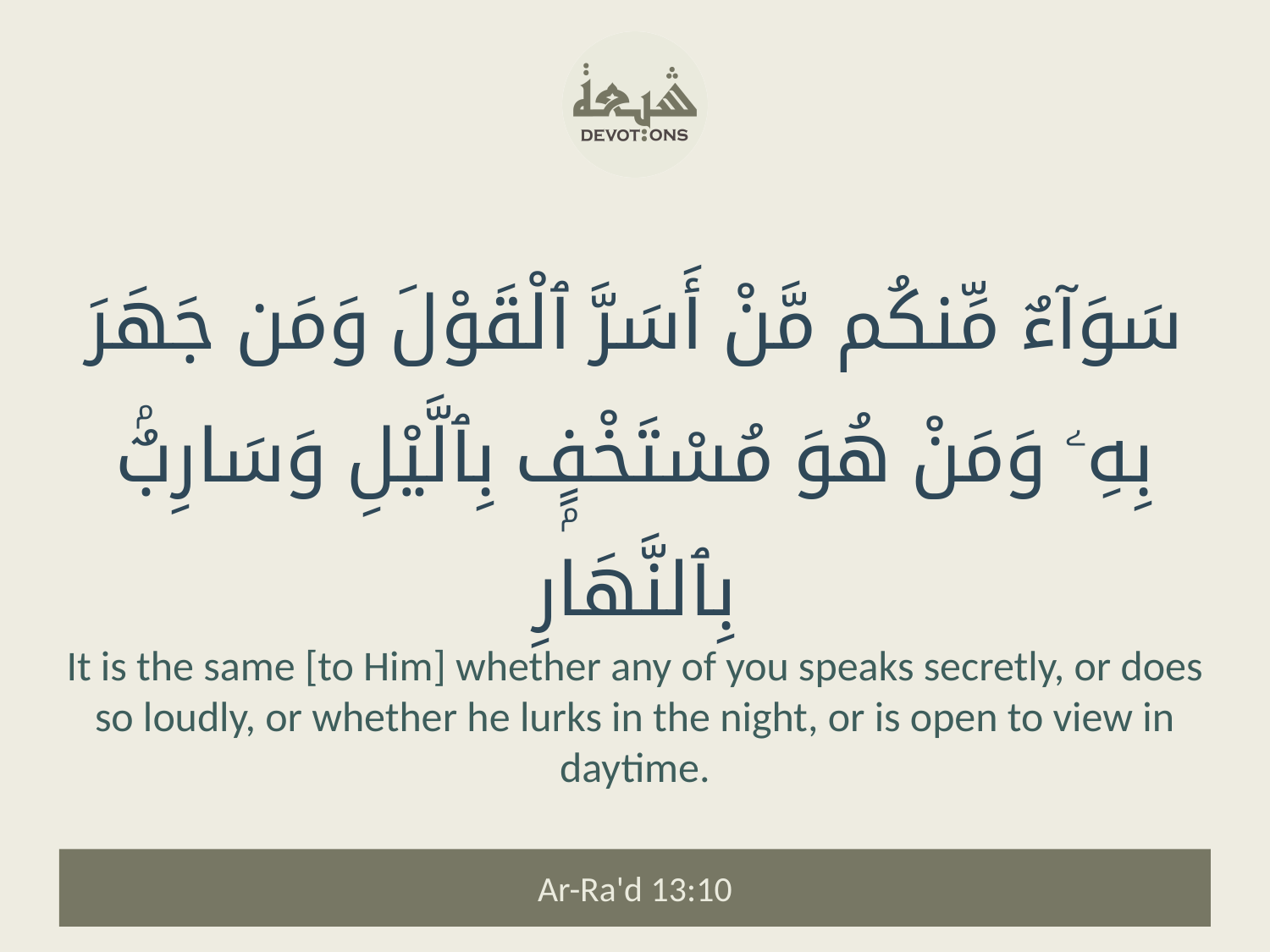

سَوَآءٌ مِّنكُم مَّنْ أَسَرَّ ٱلْقَوْلَ وَمَن جَهَرَ بِهِۦ وَمَنْ هُوَ مُسْتَخْفٍۭ بِٱلَّيْلِ وَسَارِبٌۢ بِٱلنَّهَارِ
It is the same [to Him] whether any of you speaks secretly, or does so loudly, or whether he lurks in the night, or is open to view in daytime.
Ar-Ra'd 13:10